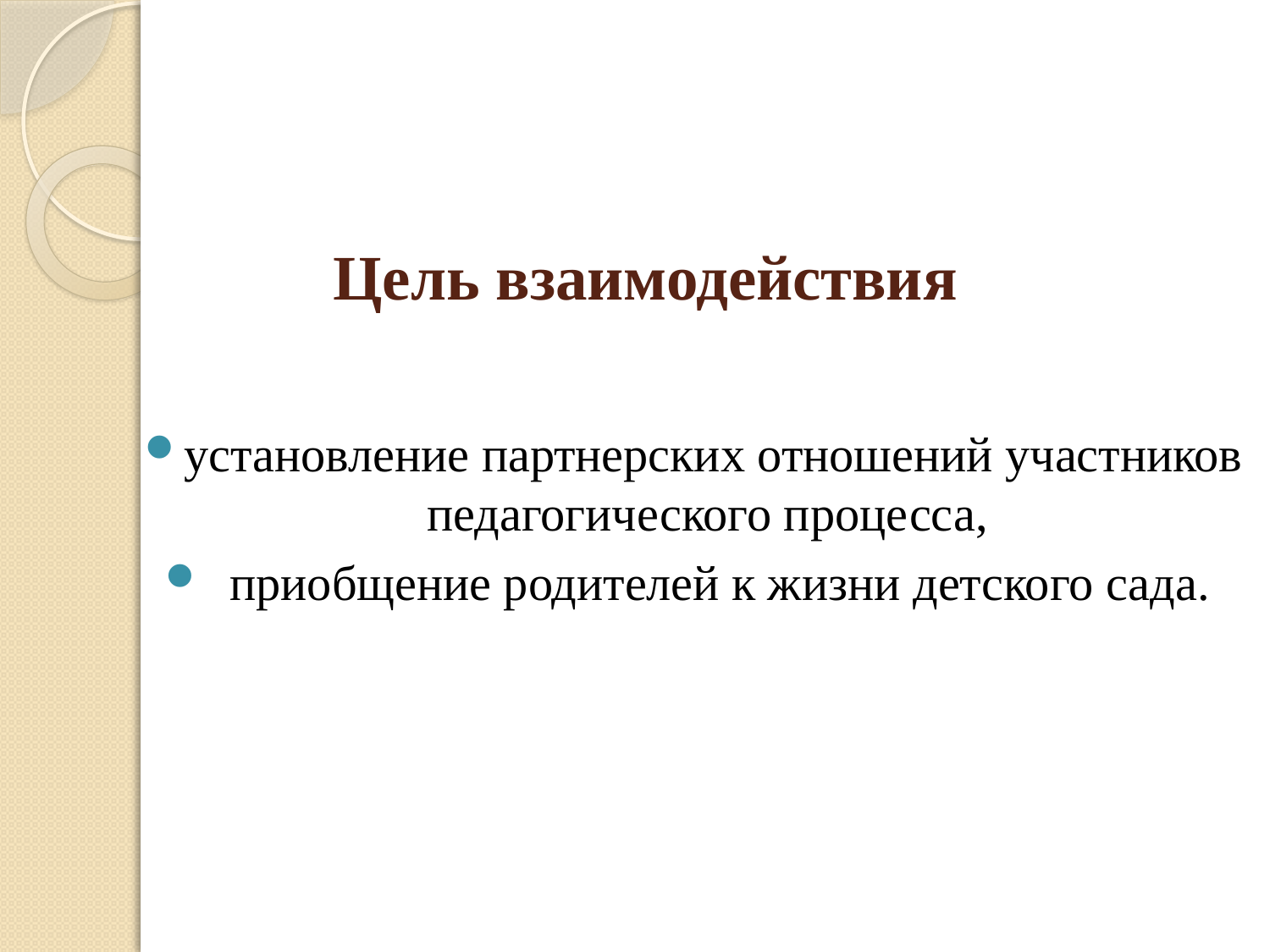

# Цель взаимодействия
установление партнерских отношений участников педагогического процесса,
  приобщение родителей к жизни детского сада.